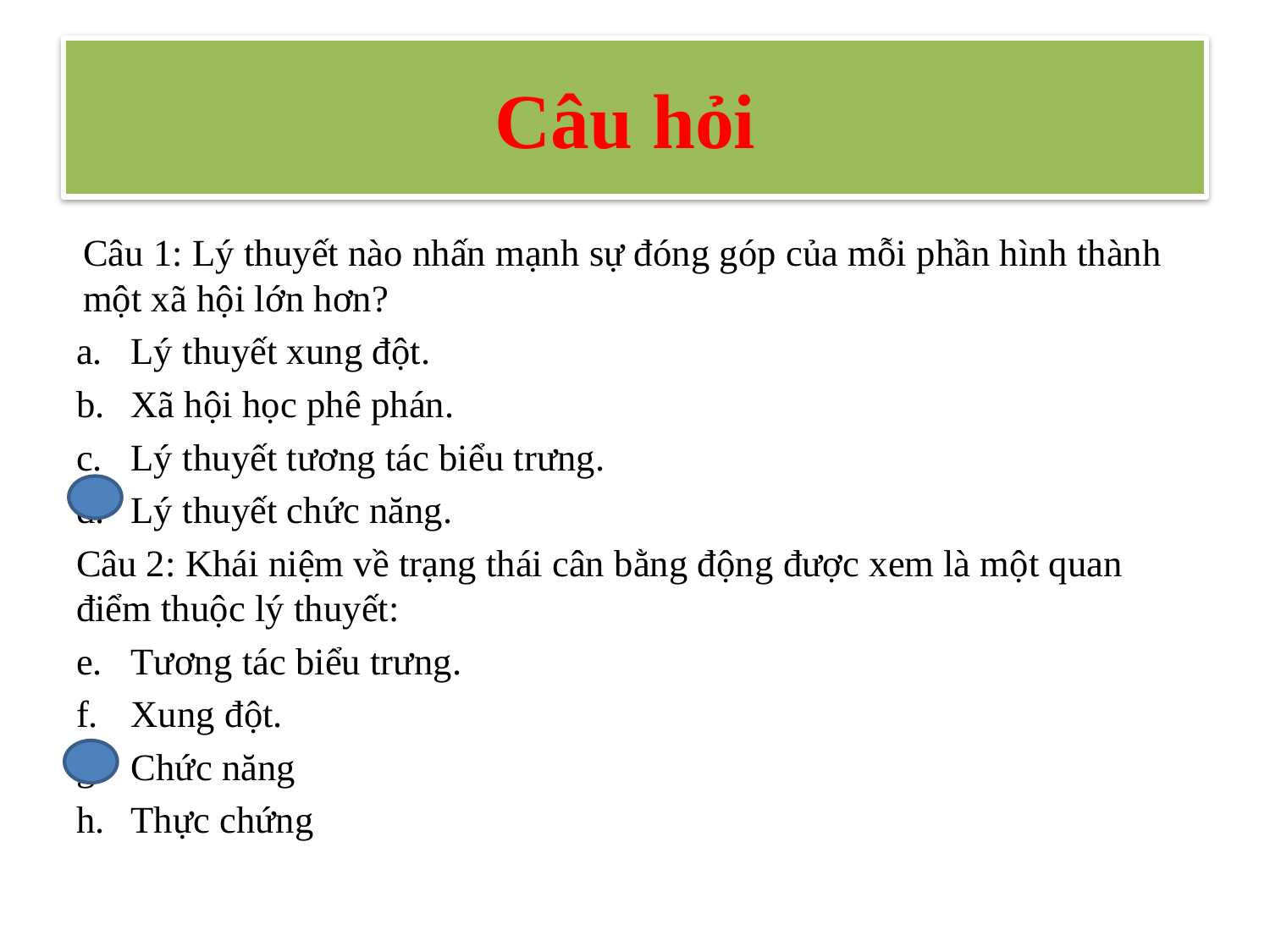

# Câu hỏi
Câu 1: Lý thuyết nào nhấn mạnh sự đóng góp của mỗi phần hình thành một xã hội lớn hơn?
Lý thuyết xung đột.
Xã hội học phê phán.
Lý thuyết tương tác biểu trưng.
Lý thuyết chức năng.
Câu 2: Khái niệm về trạng thái cân bằng động được xem là một quan điểm thuộc lý thuyết:
Tương tác biểu trưng.
Xung đột.
Chức năng
Thực chứng